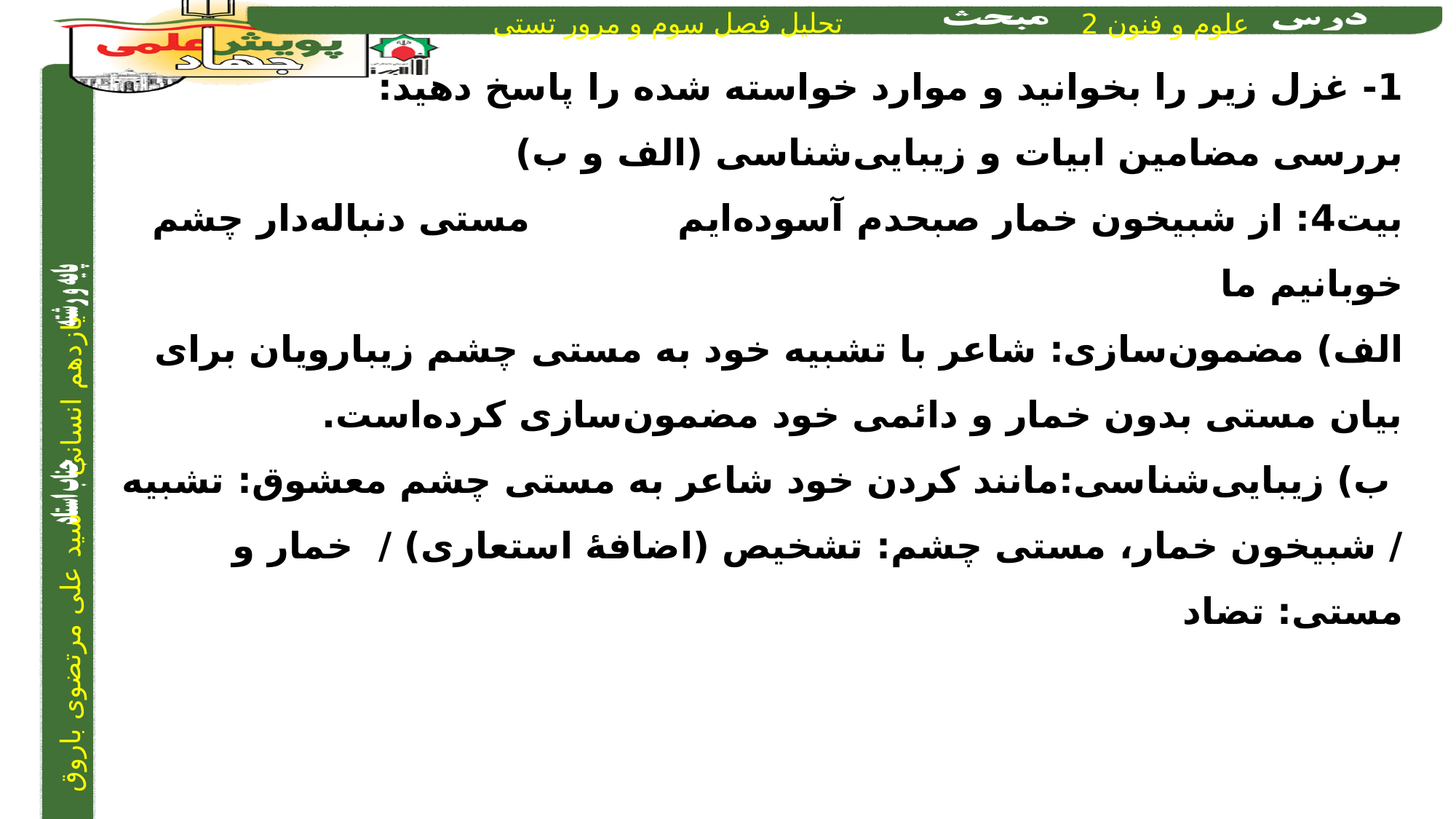

1- غزل زیر را بخوانید و موارد خواسته شده را پاسخ دهید:
بررسی مضامین ابیات و زیبایی‌شناسی (الف و ب)
بیت4: از شبیخون خمار صبحدم آسوده‌ایم			مستی دنباله‌دار چشم خوبانیم ما
الف) مضمون‌سازی: شاعر با تشبیه خود به مستی چشم زیبارویان برای بیان مستی بدون خمار و دائمی خود مضمون‌سازی کرده‌است.
 ب) زیبایی‌شناسی:مانند کردن خود شاعر به مستی چشم معشوق: تشبیه / شبیخون خمار، مستی چشم: تشخیص (اضافۀ استعاری) /  خمار و مستی: تضاد